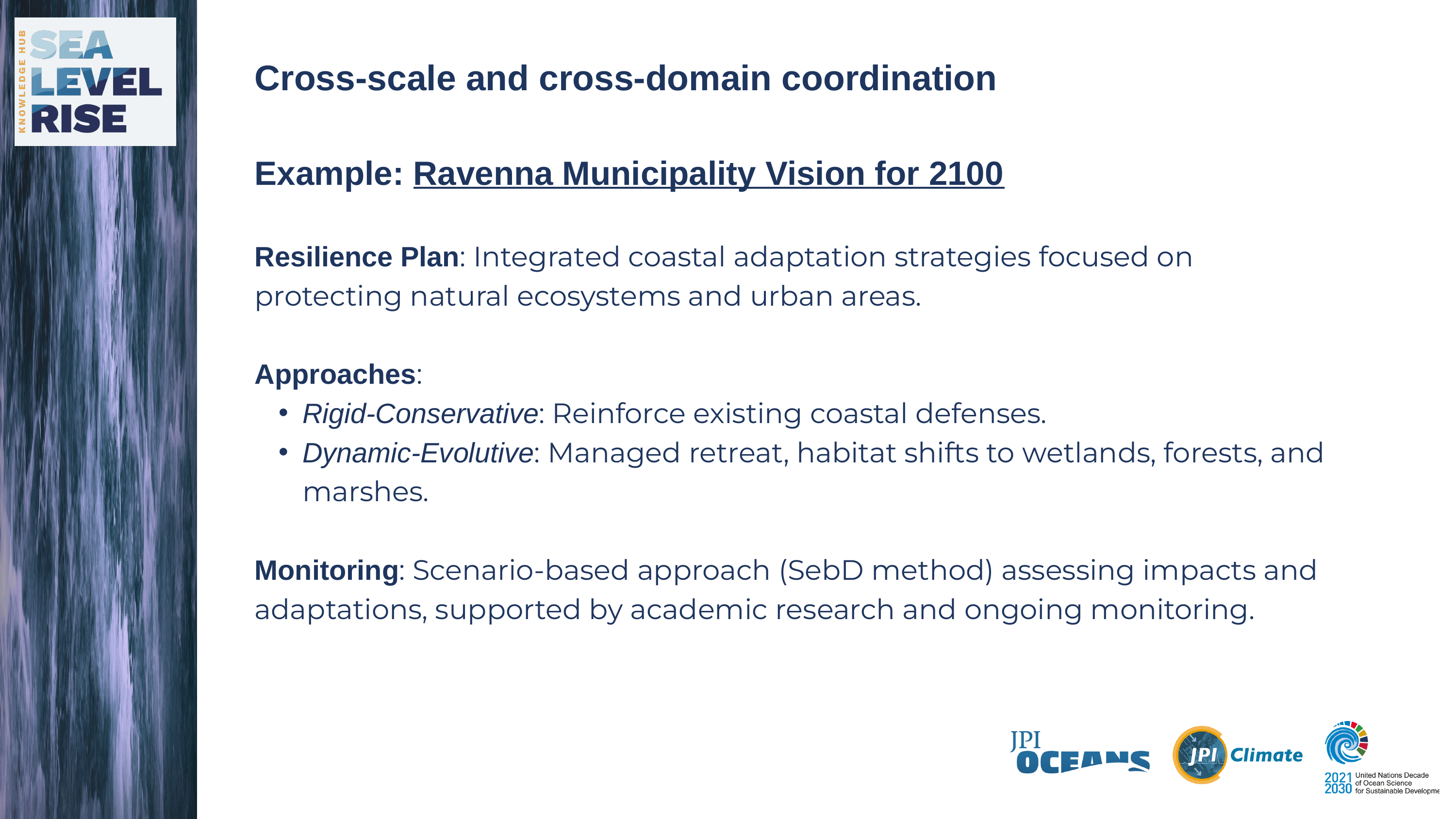

Cross-scale and cross-domain coordination

Example: Ravenna Municipality Vision for 2100

Resilience Plan: Integrated coastal adaptation strategies focused on protecting natural ecosystems and urban areas.

Approaches:
Rigid-Conservative: Reinforce existing coastal defenses.
Dynamic-Evolutive: Managed retreat, habitat shifts to wetlands, forests, and marshes.

Monitoring: Scenario-based approach (SebD method) assessing impacts and adaptations, supported by academic research and ongoing monitoring.